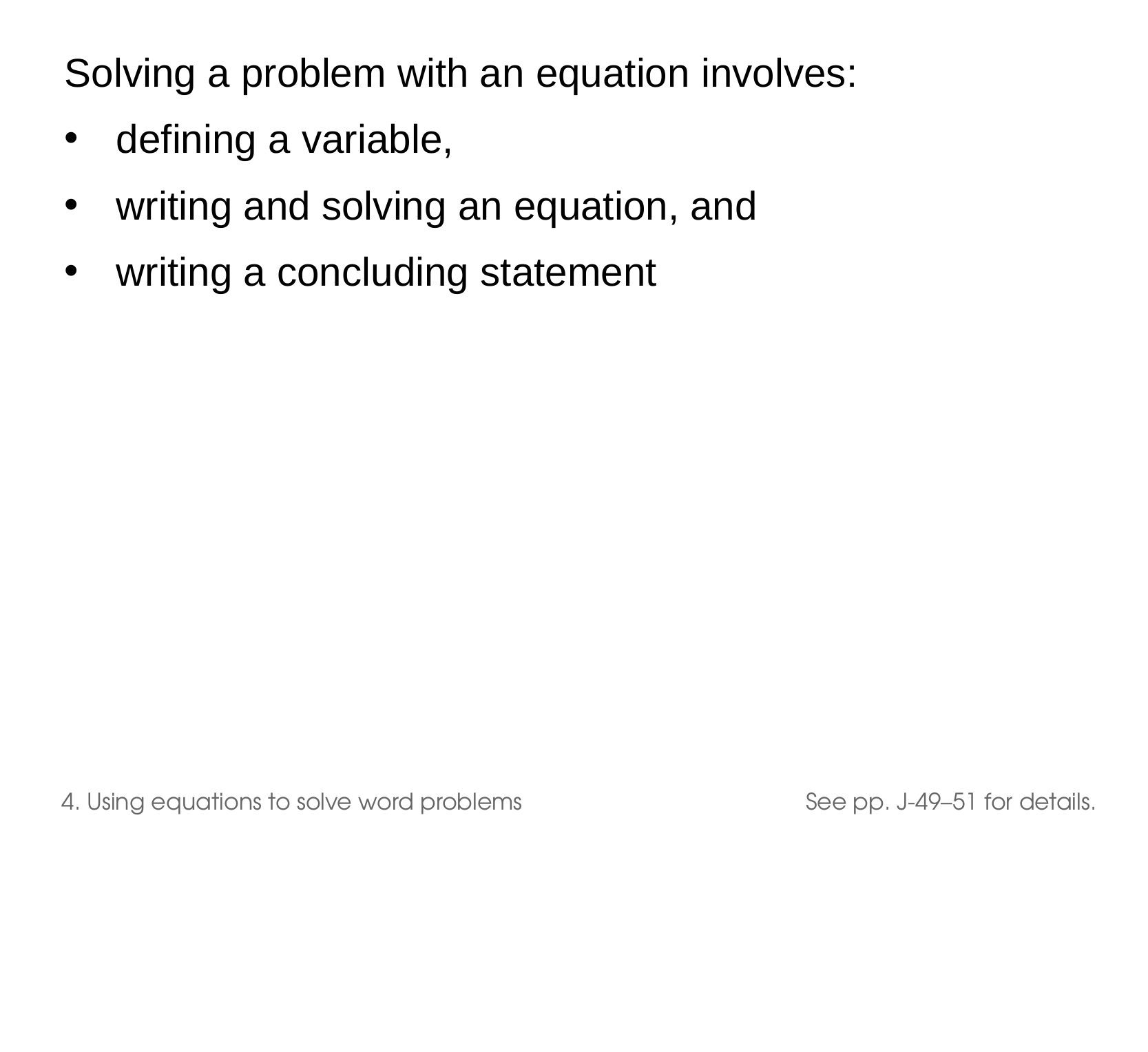

Solving a problem with an equation involves:
defining a variable,
writing and solving an equation, and
writing a concluding statement
4. Using equations to solve word problems
See pp. J-49–51 for details.